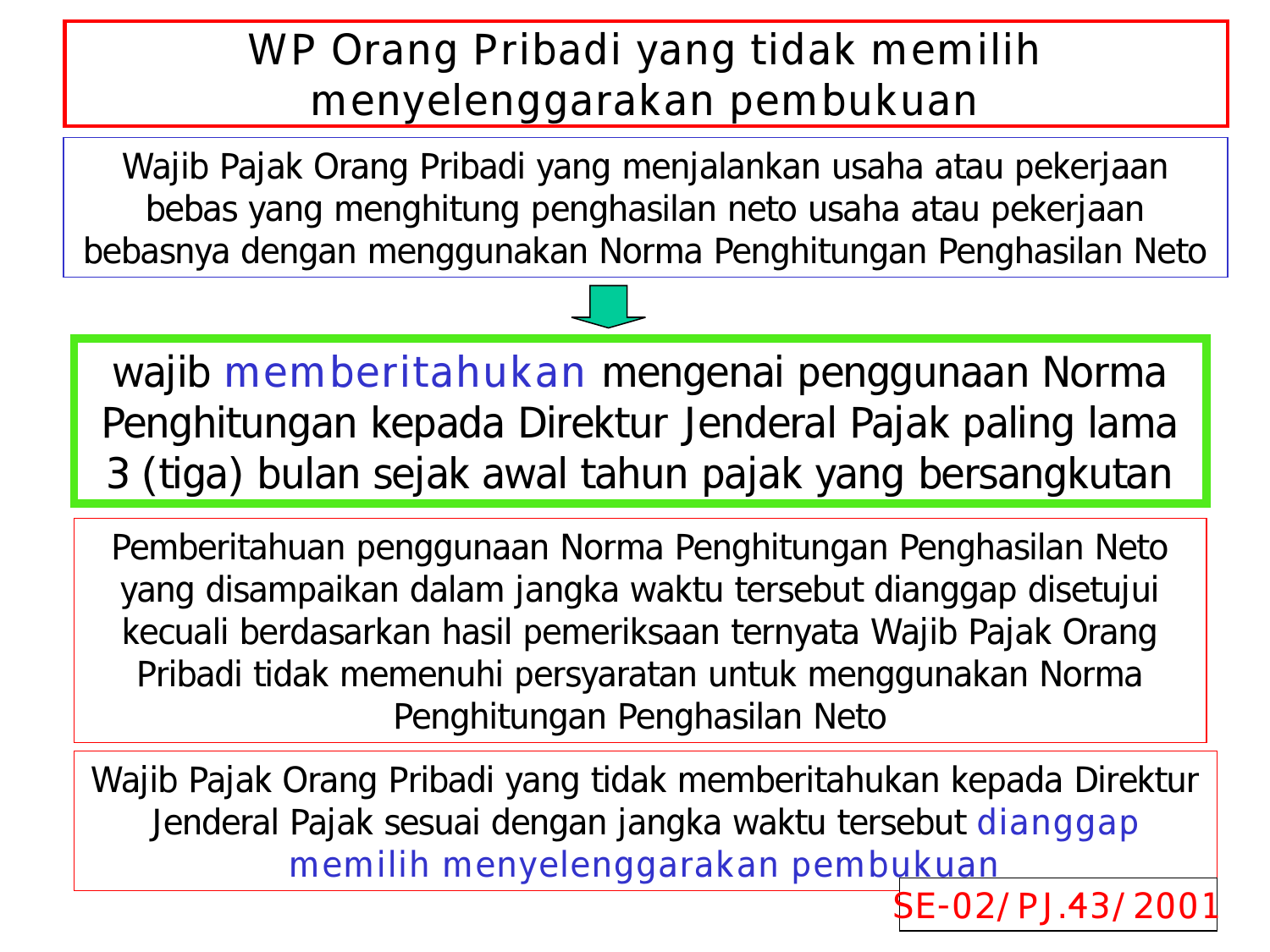

# WP Orang Pribadi yang tidak memilih menyelenggarakan pembukuan
Wajib Pajak Orang Pribadi yang menjalankan usaha atau pekerjaan bebas yang menghitung penghasilan neto usaha atau pekerjaan bebasnya dengan menggunakan Norma Penghitungan Penghasilan Neto

wajib memberitahukan mengenai penggunaan Norma Penghitungan kepada Direktur Jenderal Pajak paling lama 3 (tiga) bulan sejak awal tahun pajak yang bersangkutan
Pemberitahuan penggunaan Norma Penghitungan Penghasilan Neto yang disampaikan dalam jangka waktu tersebut dianggap disetujui kecuali berdasarkan hasil pemeriksaan ternyata Wajib Pajak Orang Pribadi tidak memenuhi persyaratan untuk menggunakan Norma Penghitungan Penghasilan Neto
Wajib Pajak Orang Pribadi yang tidak memberitahukan kepada Direktur Jenderal Pajak sesuai dengan jangka waktu tersebut dianggap memilih menyelenggarakan pembukuan
SE-02/PJ.43/2001